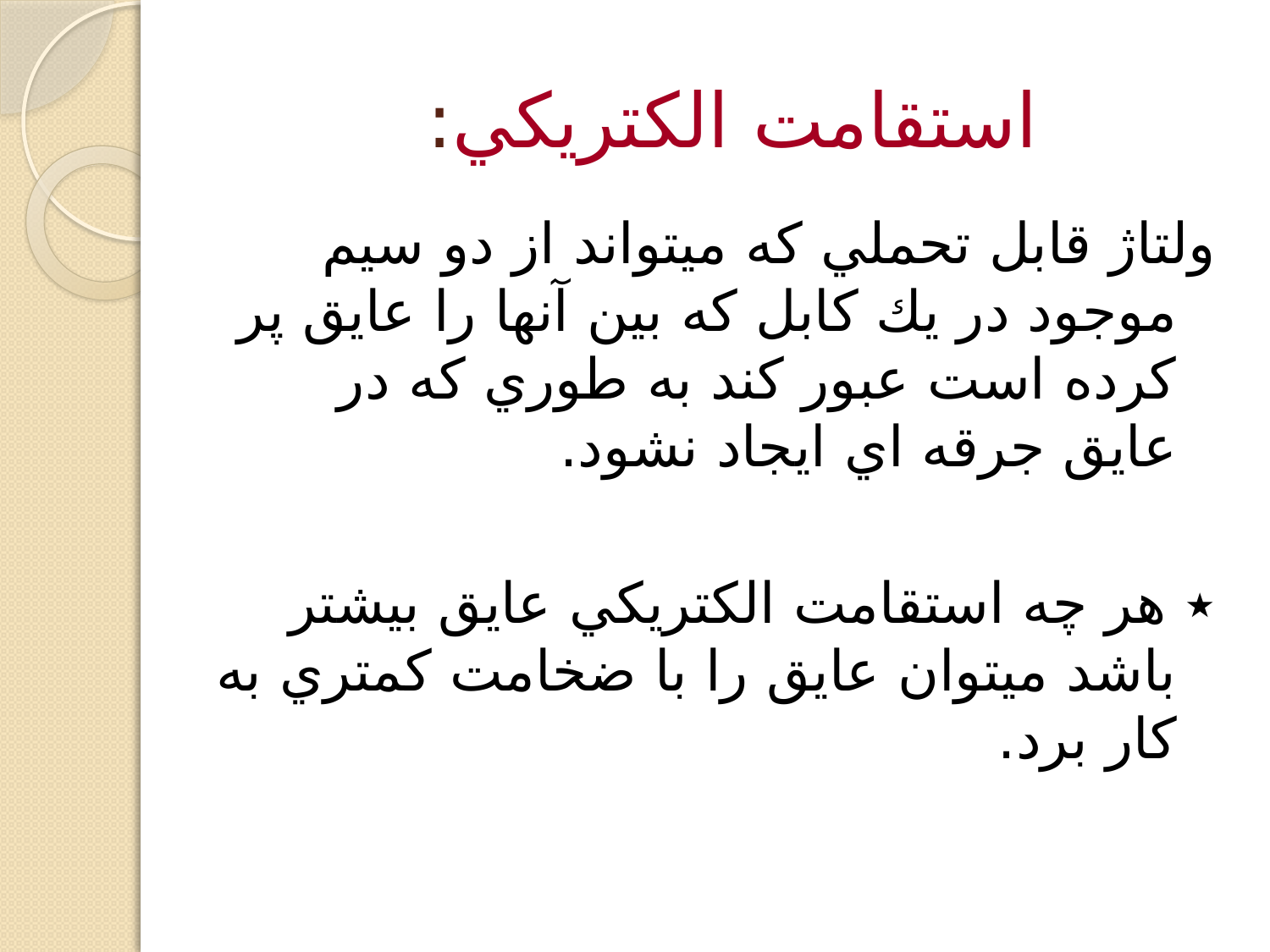

# استقامت الكتريكي:
ولتاژ قابل تحملي كه ميتواند از دو سيم موجود در يك كابل كه بين آنها را عايق پر كرده است عبور كند به طوري كه در عايق جرقه اي ايجاد نشود.

٭ هر چه استقامت الكتريكي عايق بيشتر باشد ميتوان عايق را با ضخامت كمتري به كار برد.